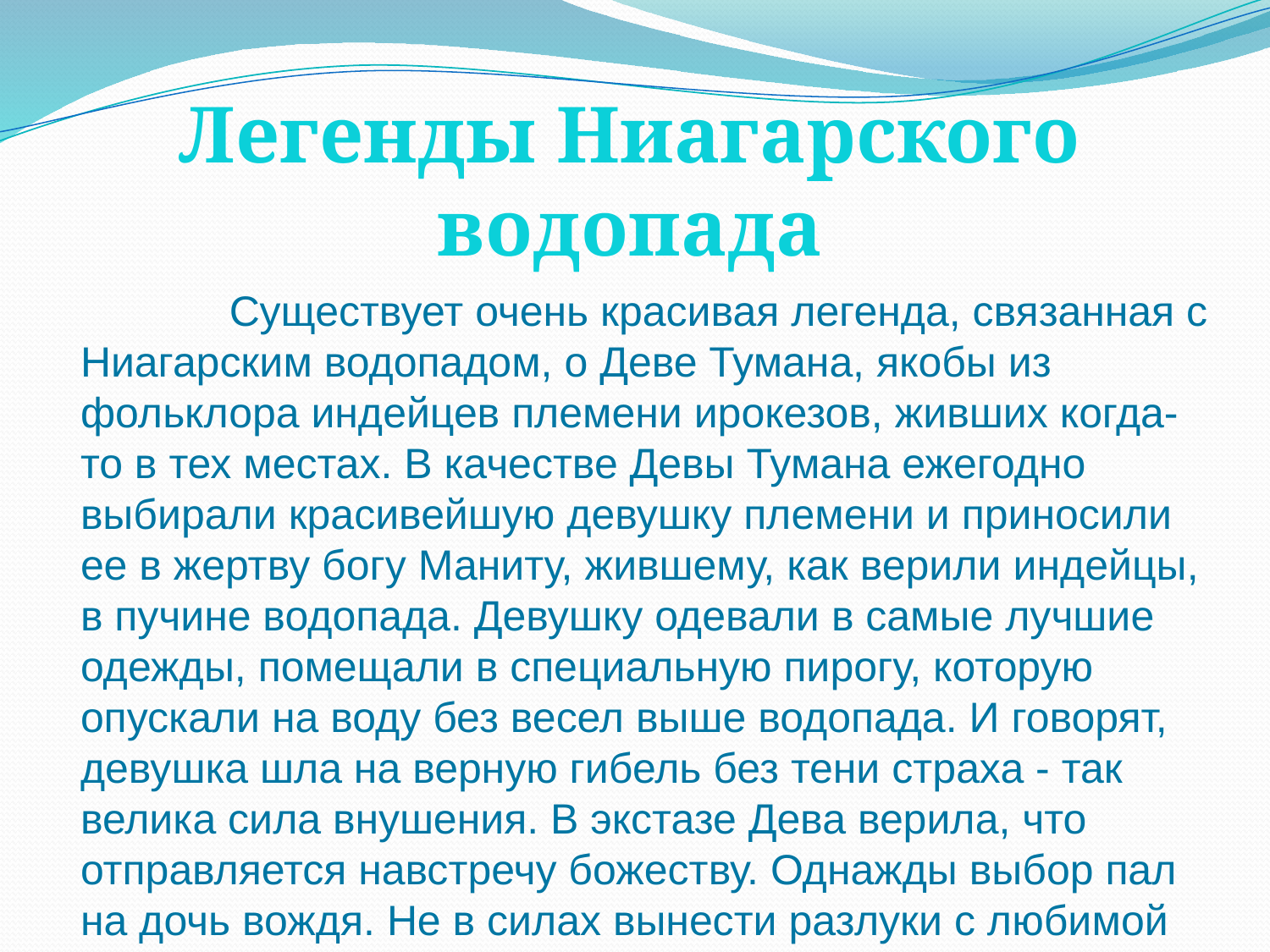

Легенды Ниагарского
водопада
#
                 Существует очень красивая легенда, связанная с Ниагарским водопадом, о Деве Тумана, якобы из фольклора индейцев племени ирокезов, живших когда-то в тех местах. В качестве Девы Тумана ежегодно выбирали красивейшую девушку племени и приносили ее в жертву богу Маниту, жившему, как верили индейцы, в пучине водопада. Девушку одевали в самые лучшие одежды, помещали в специальную пирогу, которую опускали на воду без весел выше водопада. И говорят, девушка шла на верную гибель без тени страха - так велика сила внушения. В экстазе Дева верила, что отправляется навстречу божеству. Однажды выбор пал на дочь вождя. Нe в силах вынести разлуки с любимой дочерью, он последовал за ней. Говорят, что, лишившись лучшего вождя, племя в дальнейшем отказалось от варварского обычая...